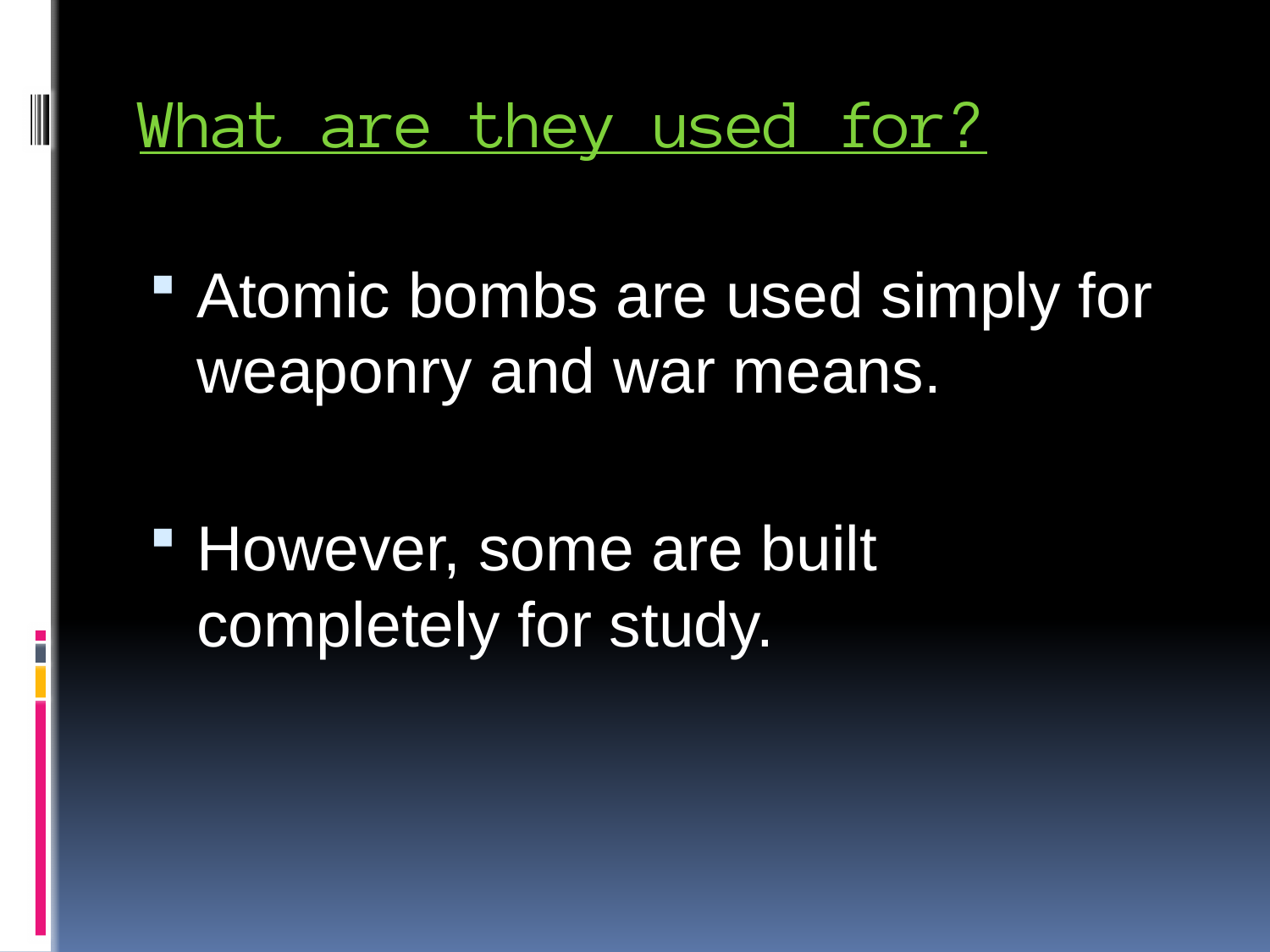

# What are they used for?
Atomic bombs are used simply for weaponry and war means.

However, some are built completely for study.